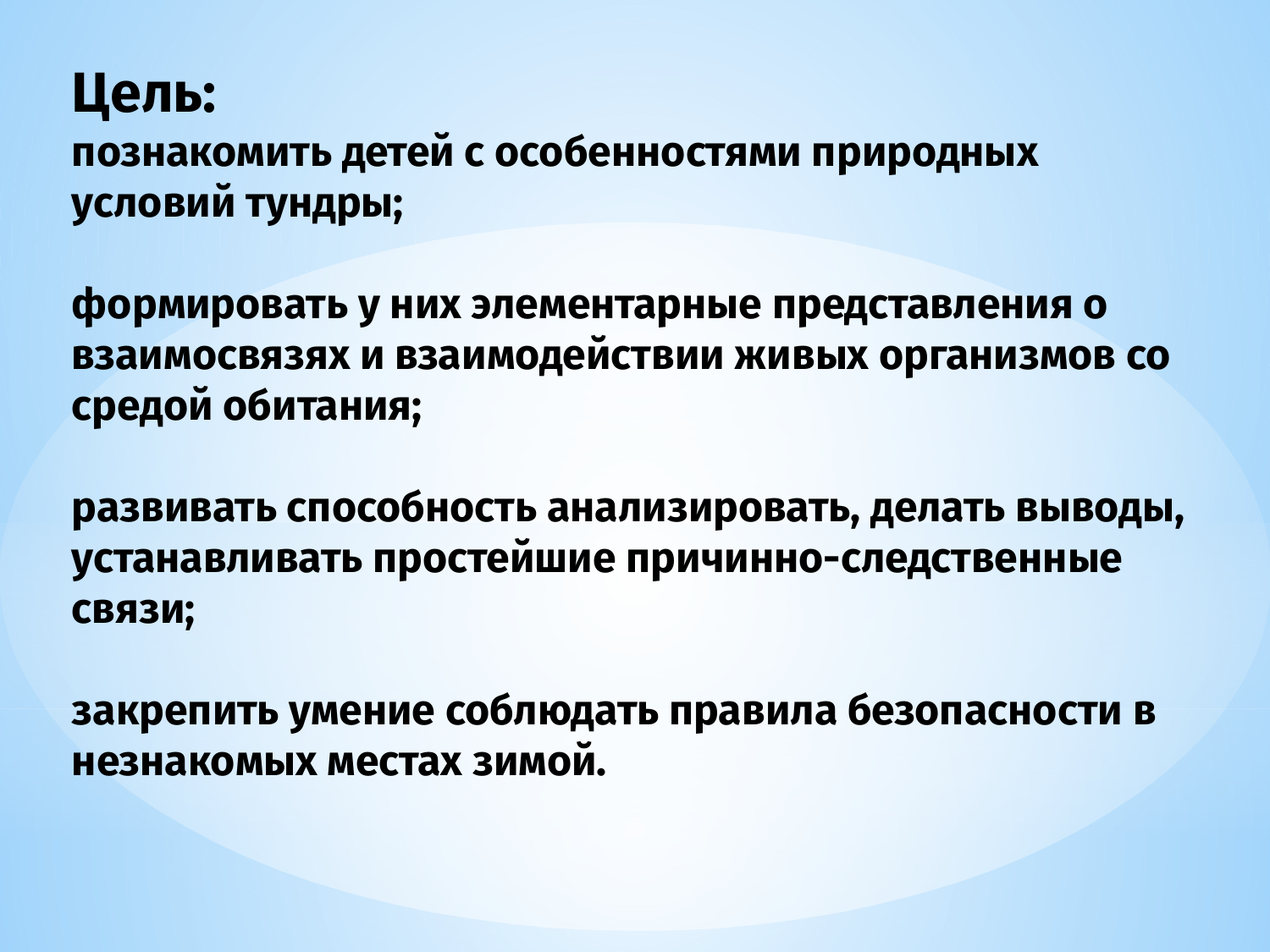

Цель:
познакомить детей с особенностями природных условий тундры;
формировать у них элементарные представления о взаимосвязях и взаимодействии живых организмов со средой обитания;
развивать способность анализировать, делать выводы, устанавливать простейшие причинно-следственные связи;
закрепить умение соблюдать правила безопасности в незнакомых местах зимой.